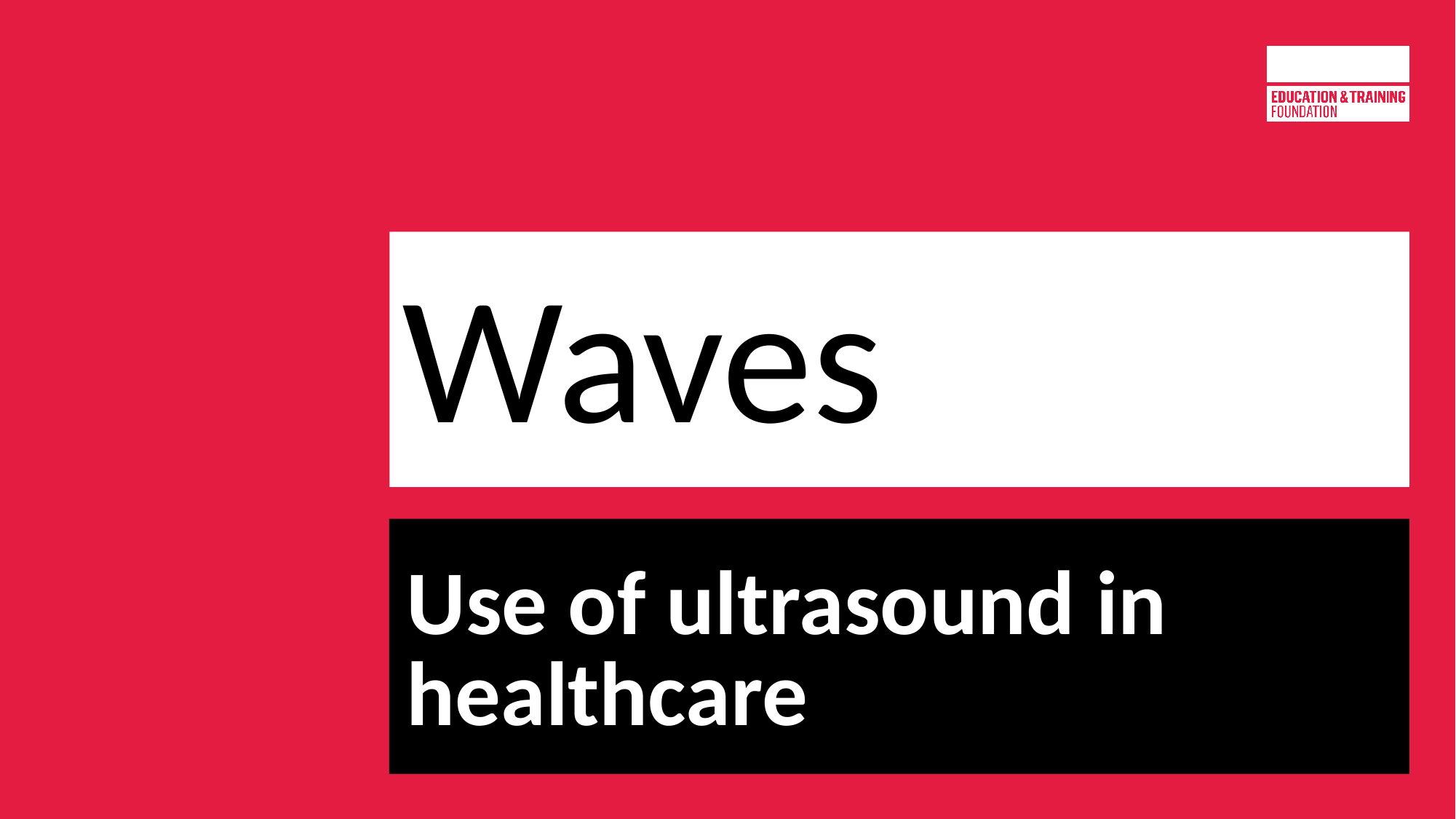

# Waves
Use of ultrasound in healthcare